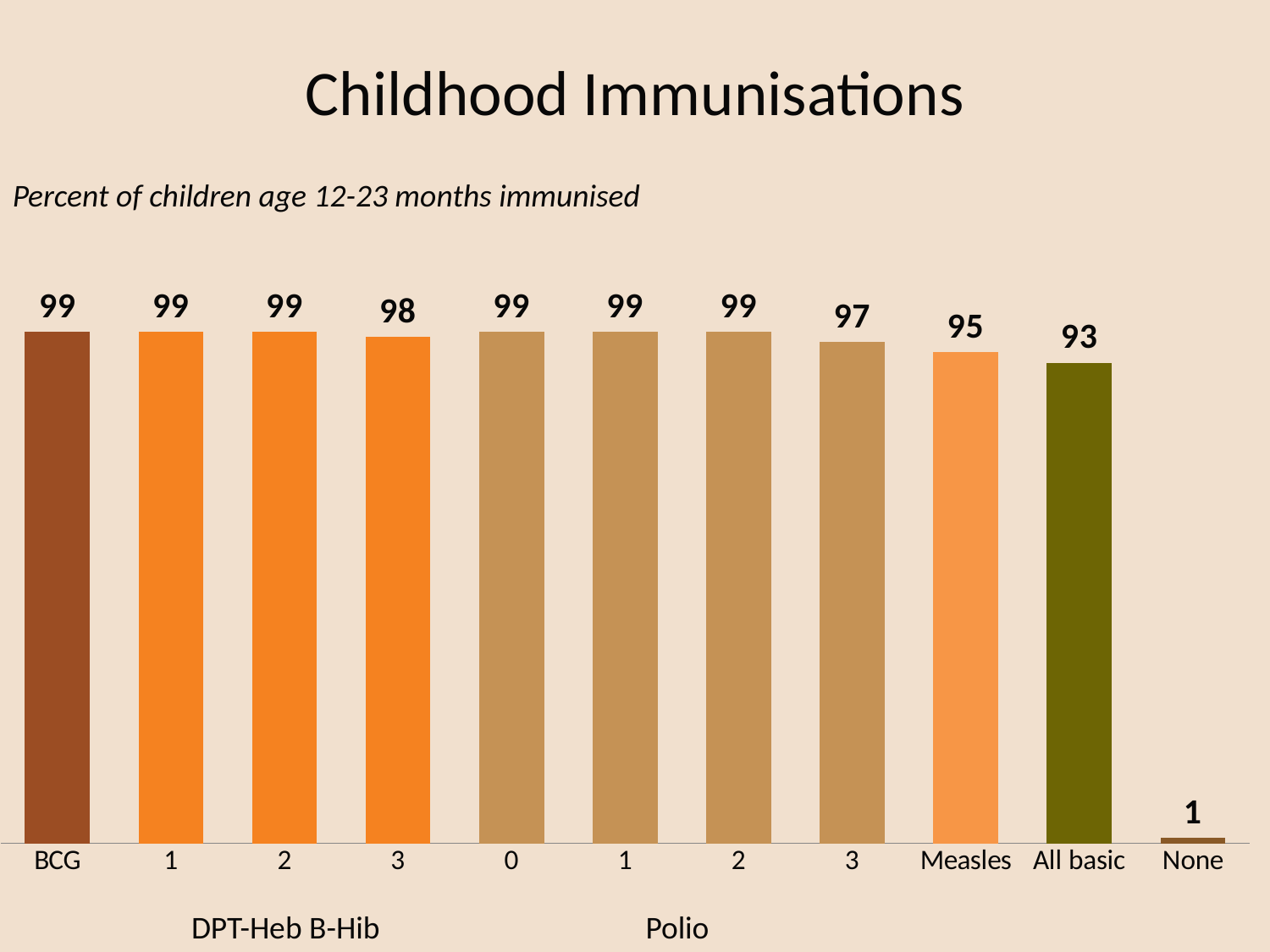

# Childhood Immunisations
Percent of children age 12-23 months immunised

### Chart

| Category | Series 1 |
|---|---|
| BCG | 99.0 |
| 1 | 99.0 |
| 2 | 99.0 |
| 3 | 98.0 |
| 0 | 99.0 |
| 1 | 99.0 |
| 2 | 99.0 |
| 3 | 97.0 |
| Measles | 95.0 |
| All basic | 93.0 |
| None | 1.0 |
DPT-Heb B-Hib
Polio